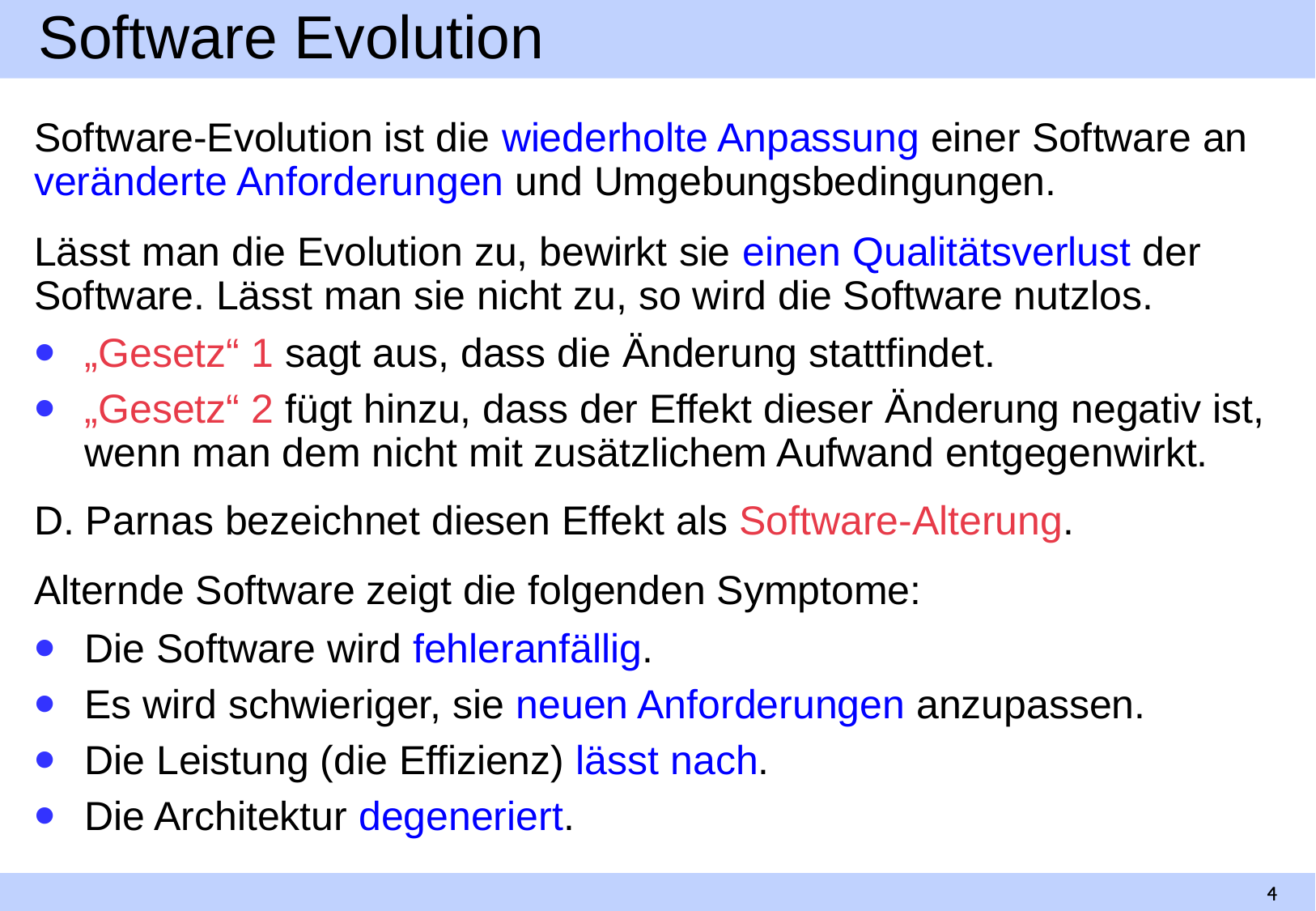

# Software Evolution
Software-Evolution ist die wiederholte Anpassung einer Software an veränderte Anforderungen und Umgebungsbedingungen.
Lässt man die Evolution zu, bewirkt sie einen Qualitätsverlust der Software. Lässt man sie nicht zu, so wird die Software nutzlos.
„Gesetz“ 1 sagt aus, dass die Änderung stattfindet.
„Gesetz“ 2 fügt hinzu, dass der Effekt dieser Änderung negativ ist, wenn man dem nicht mit zusätzlichem Aufwand entgegenwirkt.
D. Parnas bezeichnet diesen Effekt als Software-Alterung.
Alternde Software zeigt die folgenden Symptome:
Die Software wird fehleranfällig.
Es wird schwieriger, sie neuen Anforderungen anzupassen.
Die Leistung (die Effizienz) lässt nach.
Die Architektur degeneriert.

4